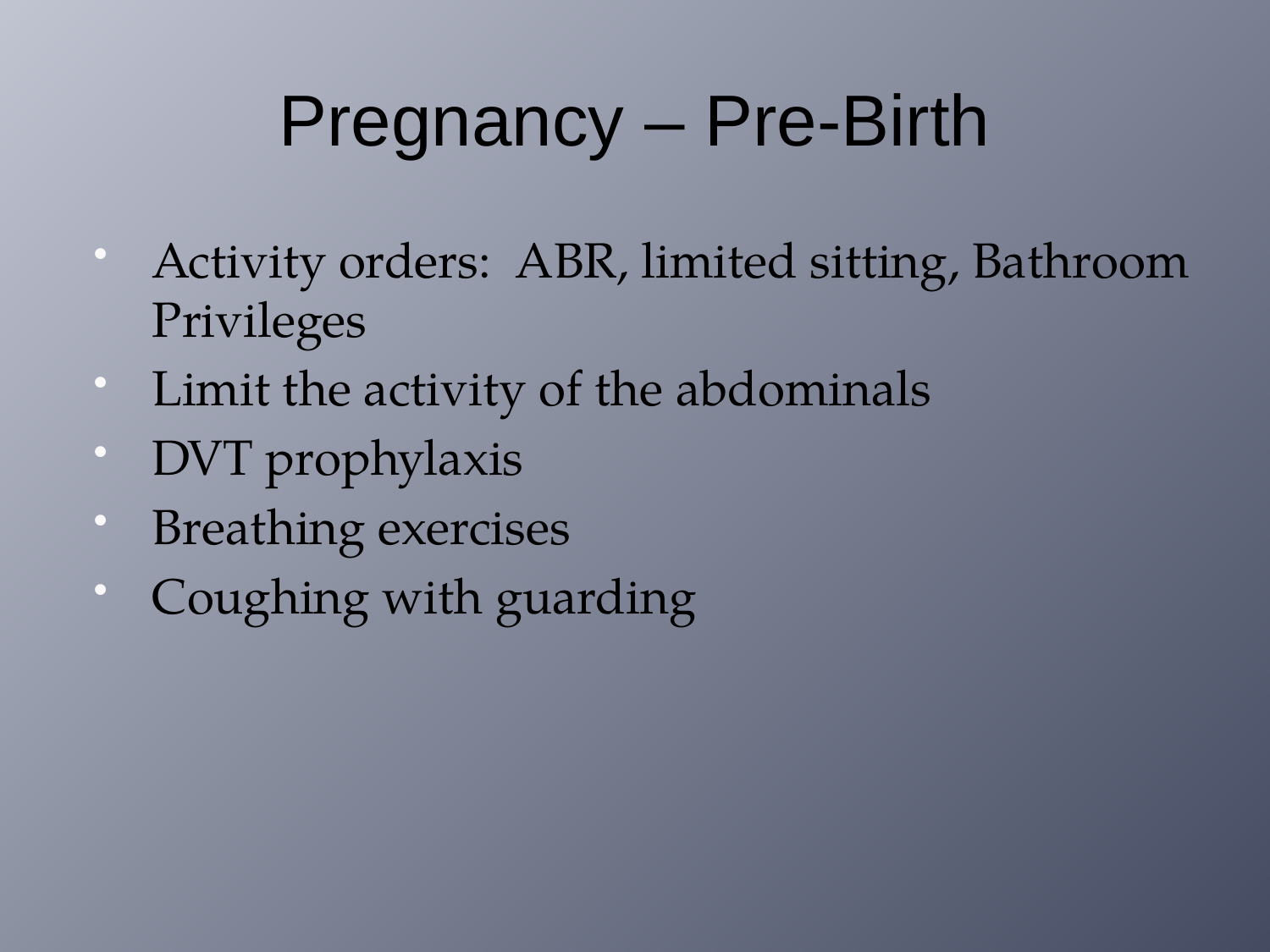

# Pregnancy – Pre-Birth
Activity orders:  ABR, limited sitting, Bathroom Privileges
Limit the activity of the abdominals
DVT prophylaxis
Breathing exercises
Coughing with guarding